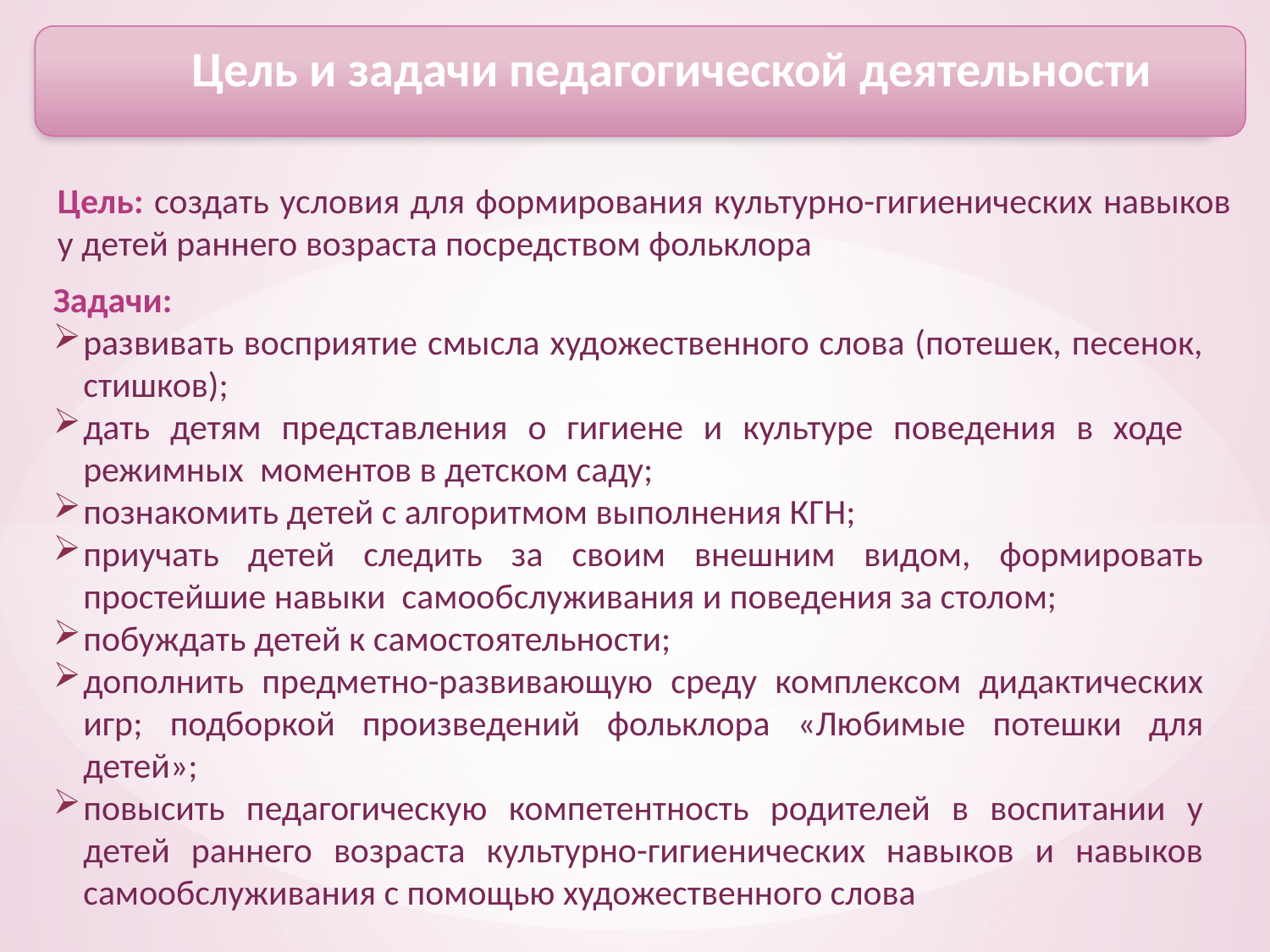

Цель и задачи педагогической деятельности

Цель: создать условия для формирования культурно-гигиенических навыков у детей раннего возраста посредством фольклора
Задачи:
развивать восприятие смысла художественного слова (потешек, песенок, стишков);
дать детям представления о гигиене и культуре поведения в ходе  режимных  моментов в детском саду;
познакомить детей с алгоритмом выполнения КГН;
приучать детей следить за своим внешним видом, формировать простейшие навыки  самообслуживания и поведения за столом;
побуждать детей к самостоятельности;
дополнить предметно-развивающую среду комплексом дидактических игр; подборкой произведений фольклора «Любимые потешки для детей»;
повысить педагогическую компетентность родителей в воспитании у детей раннего возраста культурно-гигиенических навыков и навыков самообслуживания с помощью художественного слова